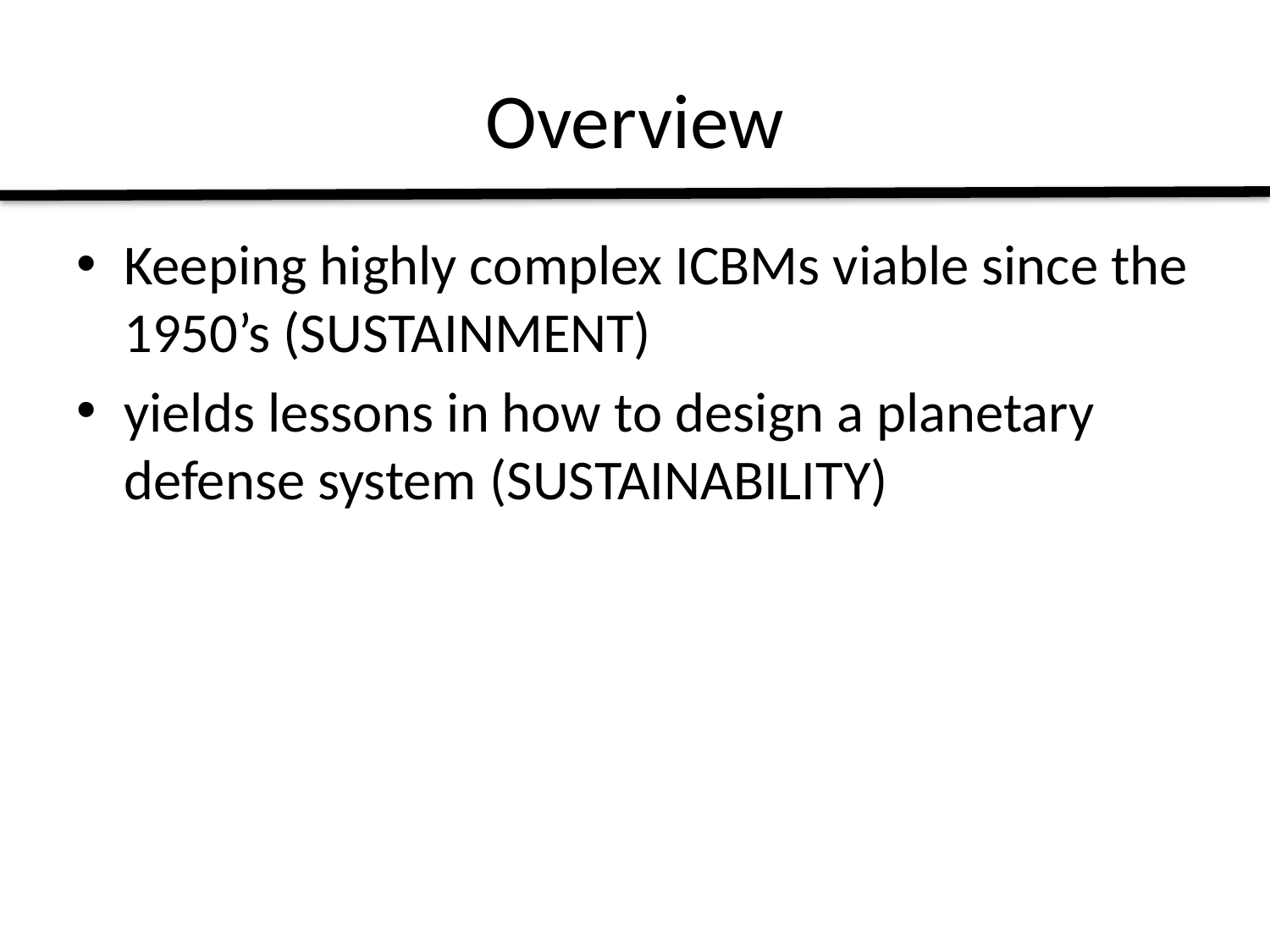

# Overview
Keeping highly complex ICBMs viable since the 1950’s (SUSTAINMENT)
yields lessons in how to design a planetary defense system (SUSTAINABILITY)